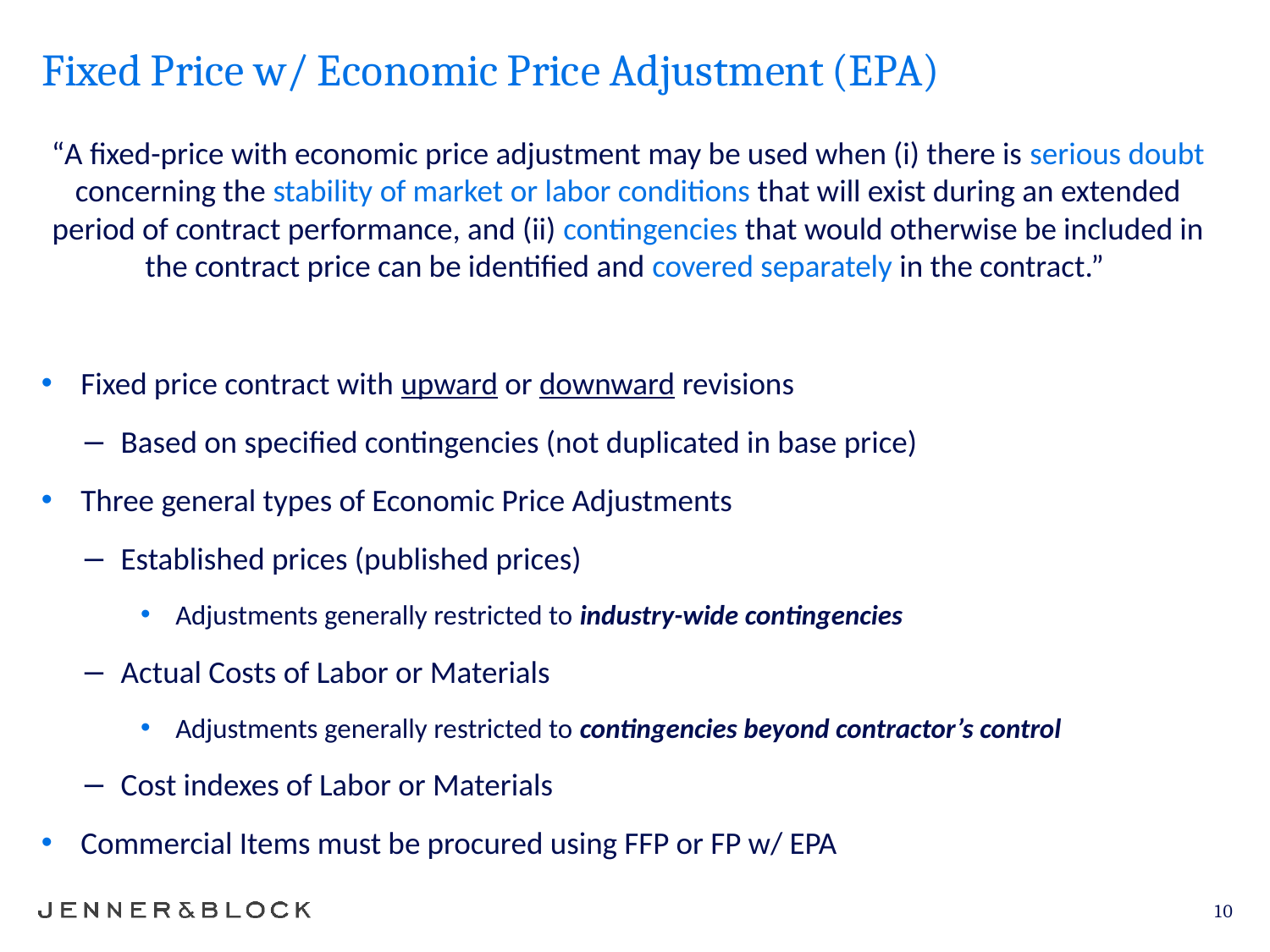

# Fixed Price w/ Economic Price Adjustment (EPA)
“A fixed-price with economic price adjustment may be used when (i) there is serious doubt concerning the stability of market or labor conditions that will exist during an extended period of contract performance, and (ii) contingencies that would otherwise be included in the contract price can be identified and covered separately in the contract.”

Fixed price contract with upward or downward revisions
Based on specified contingencies (not duplicated in base price)
Three general types of Economic Price Adjustments
Established prices (published prices)
Adjustments generally restricted to industry-wide contingencies
Actual Costs of Labor or Materials
Adjustments generally restricted to contingencies beyond contractor’s control
Cost indexes of Labor or Materials
Commercial Items must be procured using FFP or FP w/ EPA